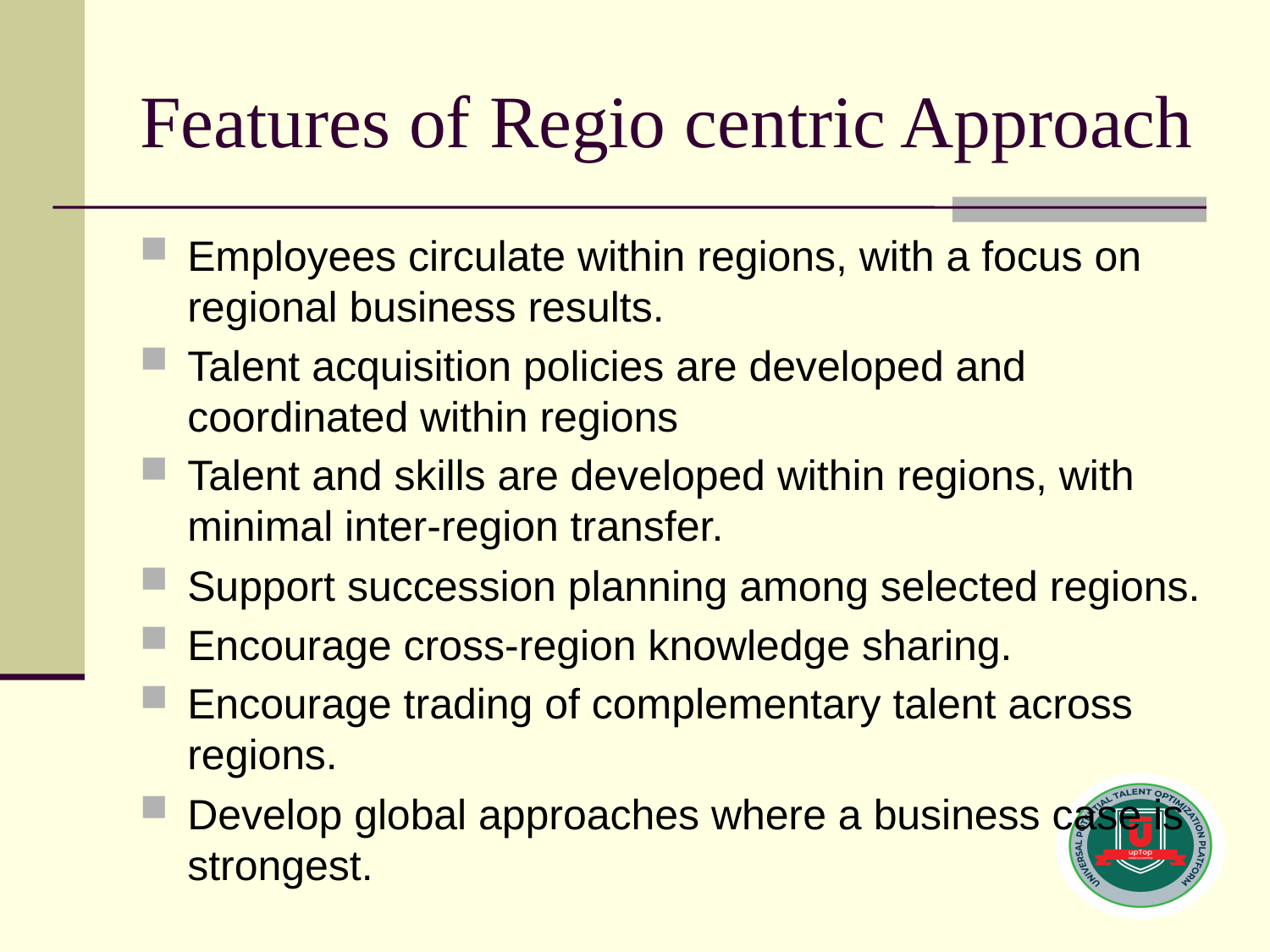

# Features of Regio centric Approach
Employees circulate within regions, with a focus on regional business results.
Talent acquisition policies are developed and coordinated within regions
Talent and skills are developed within regions, with minimal inter-region transfer.
Support succession planning among selected regions.
Encourage cross-region knowledge sharing.
Encourage trading of complementary talent across regions.
Develop global approaches where a business case is strongest.